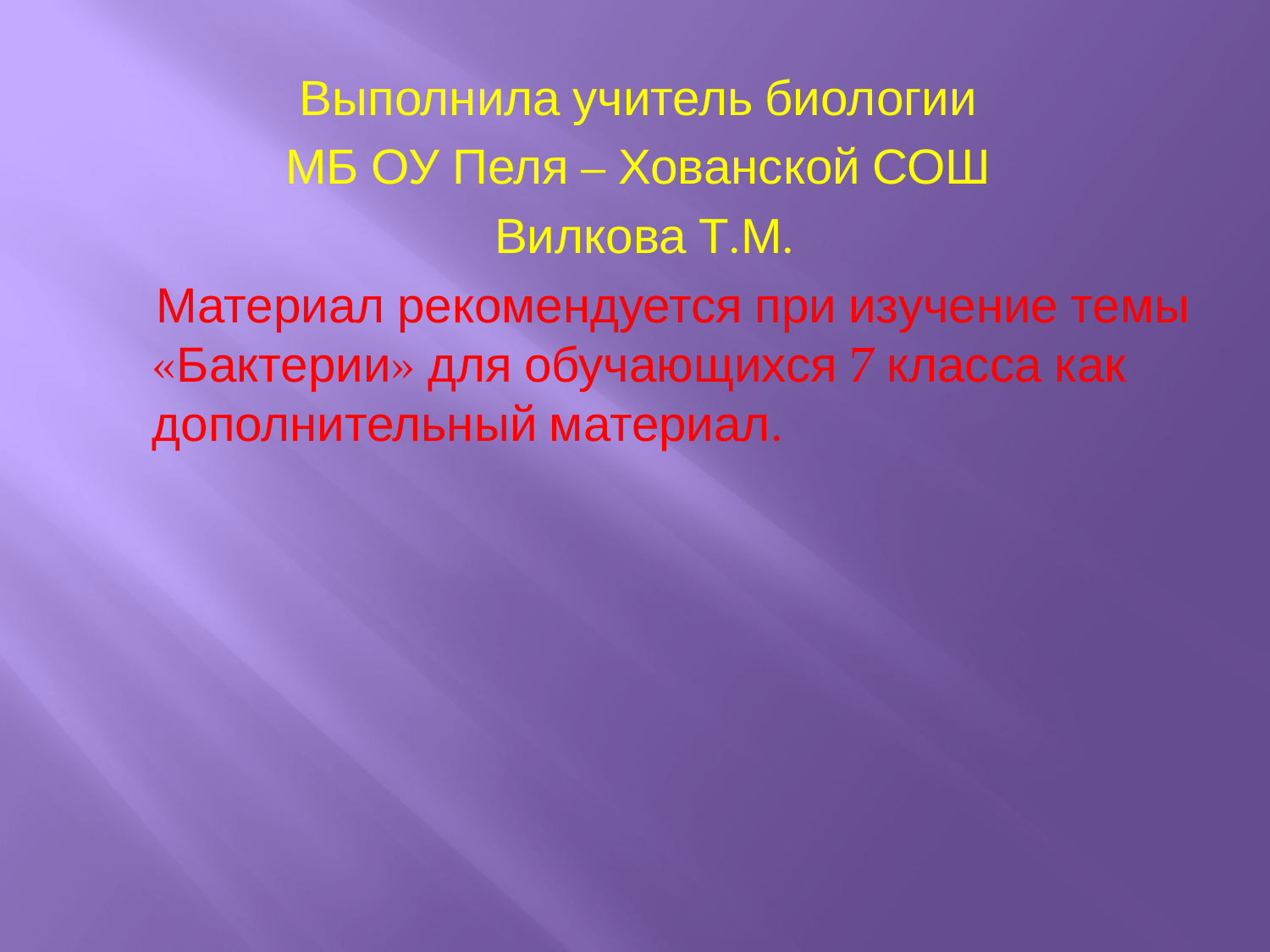

Выполнила учитель биологии
МБ ОУ Пеля – Хованской СОШ
Вилкова Т.М.
     Материал рекомендуется при изучение темы «Бактерии» для обучающихся 7 класса как дополнительный материал.